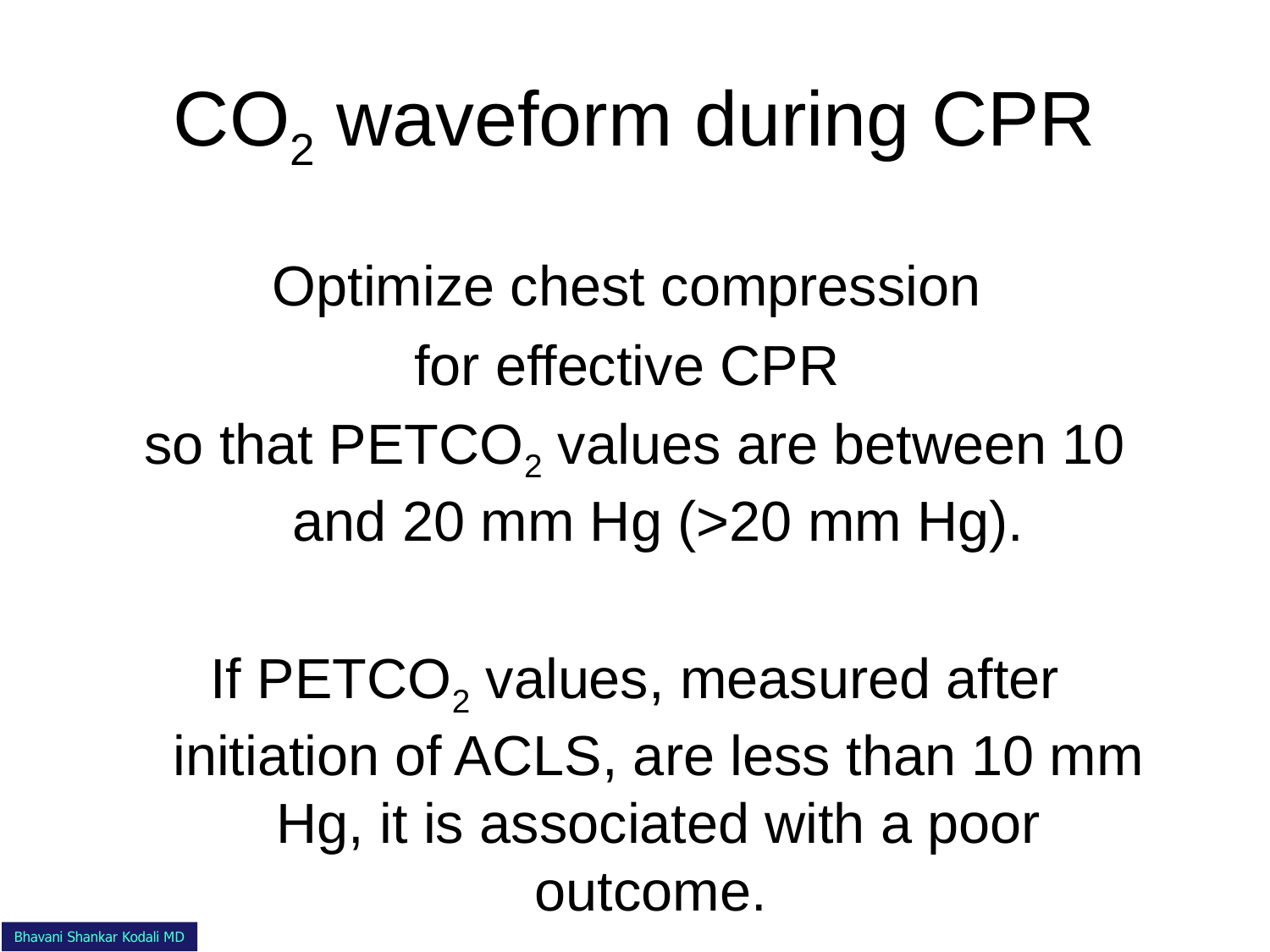

# CO2 waveform during CPR
Optimize chest compression
for effective CPR
so that PETCO2 values are between 10 and 20 mm Hg (>20 mm Hg).

If PETCO2 values, measured after initiation of ACLS, are less than 10 mm Hg, it is associated with a poor outcome.
Bhavani Shankar Kodali MD